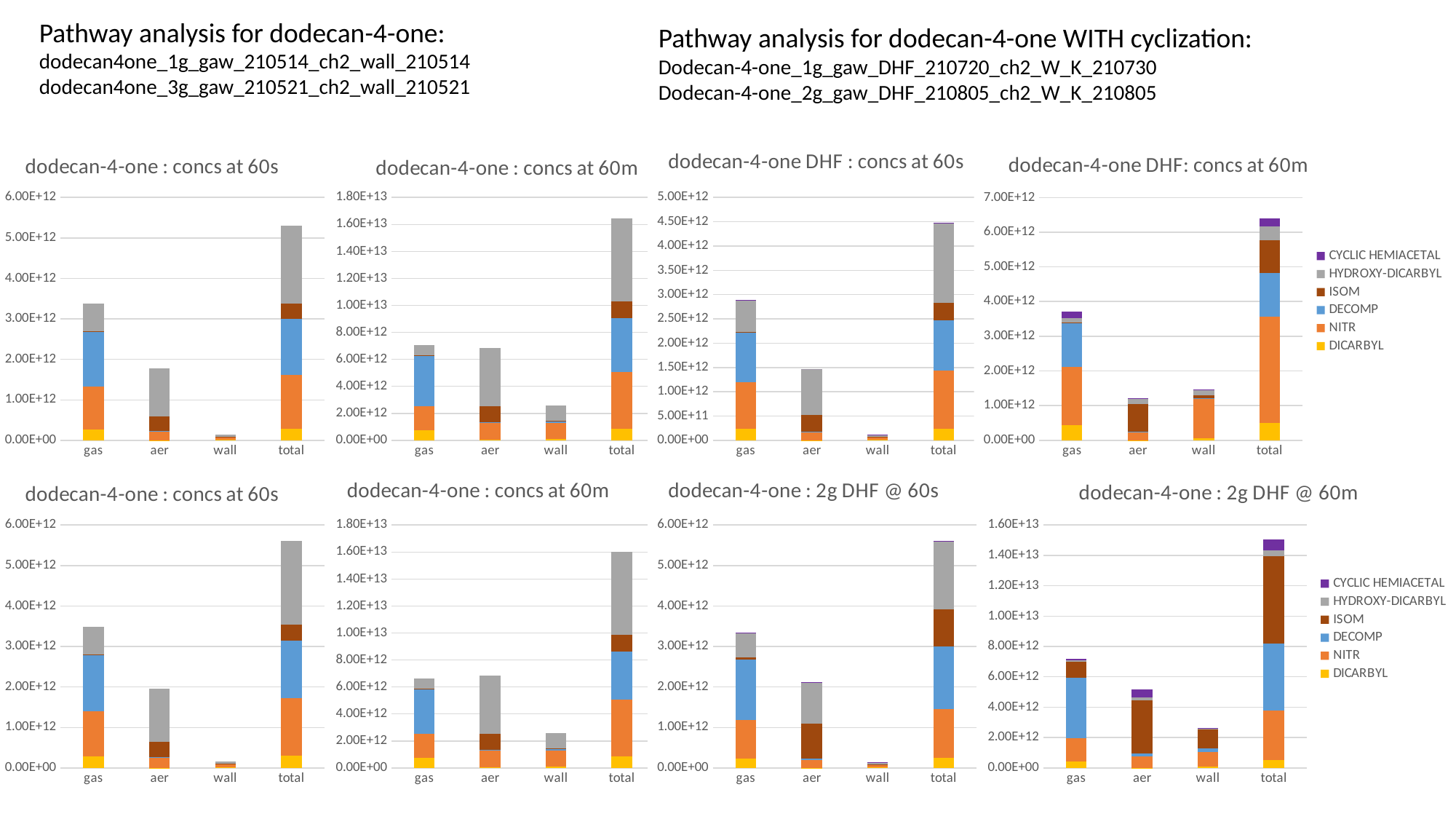

Pathway analysis for dodecan-4-one:
dodecan4one_1g_gaw_210514_ch2_wall_210514
dodecan4one_3g_gaw_210521_ch2_wall_210521
Pathway analysis for dodecan-4-one WITH cyclization:
Dodecan-4-one_1g_gaw_DHF_210720_ch2_W_K_210730
Dodecan-4-one_2g_gaw_DHF_210805_ch2_W_K_210805

### Chart: dodecan-4-one : concs at 60s

| Category | DICARBYL | NITR | DECOMP | ISOM | HYDROXY-DICARBYL |
|---|---|---|---|---|---|
| gas | 272265900000.0 | 1055282200000.0 | 1348177923000.0 | 11924890272.0 | 687543770000.0 |
| aer | 3833220000.0 | 208900900000.0 | 18821896023.608 | 363476143000.0 | 1187611800000.0 |
| wall | 12224230000.0 | 59337934000.0 | 15099612125.54 | 1113554874.5 | 48503388000.0 |
| total | 288323350000.0 | 1323521034000.0 | 1382099431149.148 | 376514588146.5 | 1923658958000.0 |

### Chart: dodecan-4-one : concs at 60m

| Category | DICARBYL | NITR | DECOMP | ISOM | HYDROXY-DICARBYL |
|---|---|---|---|---|---|
| gas | 725917000000.0 | 1784454200000.0 | 3795156435000.0 | 10798352308.0 | 721672320000.0 |
| aer | 34818400000.0 | 1231538000000.0 | 82680980379.9 | 1160416950000.0 | 4341914300000.0 |
| wall | 114587000000.0 | 1187996000000.0 | 117215859267.7 | 37508235980.0 | 1120366600000.0 |
| total | 875322400000.0 | 4203988200000.0 | 3995053274647.6 | 1208723538288.0 | 6183953220000.0 |

### Chart: dodecan-4-one DHF : concs at 60s

| Category | DICARBYL | NITR | DECOMP | ISOM | HYDROXY-DICARBYL | CYCLIC HEMIACETAL |
|---|---|---|---|---|---|---|
| gas | 230640498698.97995 | 968562400000.0 | 1019140481697.1846 | 13366727139.468884 | 642649905855.6 | 11423730999.06367 |
| aer | 2651628952.8804 | 162253830000.0 | 13099488192.608757 | 343949107797.4203 | 939347208425.84 | 237291404.72757146 |
| wall | 10772604585.0232 | 55506460000.0 | 11057503610.078176 | 1171413747.0438669 | 44241247417.219 | 1440701254.2794514 |
| total | 244064732236.88364 | 1186322690000.0 | 1043297473499.8715 | 358487248683.93304 | 1626238361698.659 | 13101723658.07069 |

### Chart: dodecan-4-one DHF: concs at 60m

| Category | DICARBYL | NITR | DECOMP | ISOM | HYDROXY-DICARBYL | CYCLIC HEMIACETAL |
|---|---|---|---|---|---|---|
| gas | 433448007123.778 | 1691177800000.0 | 1243005386442.9712 | 35991226040.296684 | 122204571900.91199 | 179836763262.927 |
| aer | 3987204881.7528005 | 244616390000.0 | 5818023398.833024 | 801133577868.8511 | 154210512362.594 | 2171909503.934614 |
| wall | 63182714165.019 | 1122604200000.0 | 23106140288.485344 | 97028886001.44191 | 132069842828.685 | 34042383557.212673 |
| total | 500617926170.5498 | 3058398390000.0 | 1271929550130.289 | 934153689910.59 | 408484927092.19104 | 216051056324.0743 |

### Chart: dodecan-4-one : concs at 60s

| Category | DICARBYL | NITR | DECOMP | ISOM | HYDROXY-DICARBYL |
|---|---|---|---|---|---|
| gas | 289442300000.0 | 1107150400000.0 | 1385756681000.0 | 11744583653.0 | 695672610000.0 |
| aer | 4430760000.0 | 238400840000.0 | 20959132897.828 | 389732405000.0 | 1306873200000.0 |
| wall | 14139130000.0 | 69179630000.0 | 17219362577.25 | 1228822234.7 | 55066149000.0 |
| total | 308012190000.0 | 1414730870000.0 | 1423935176475.0781 | 402705810887.7 | 2057611959000.0 |

### Chart: dodecan-4-one : concs at 60m

| Category | DICARBYL | NITR | DECOMP | ISOM | HYDROXY-DICARBYL |
|---|---|---|---|---|---|
| gas | 725914000000.0 | 1784430400000.0 | 3373140066000.0 | 10798035938.0 | 721657870000.0 |
| aer | 34817300000.0 | 1231497600000.0 | 82316555322.49998 | 1160378970000.0 | 4341746500000.0 |
| wall | 114595500000.0 | 1188082000000.0 | 116007707494.2 | 37552145900.0 | 1120571200000.0 |
| total | 875326800000.0 | 4204010000000.0 | 3571464328816.7 | 1208729151838.0 | 6183975570000.0 |

### Chart: dodecan-4-one : 2g DHF @ 60s

| Category | DICARBYL | NITR | DECOMP | ISOM | HYDROXY-DICARBYL | CYCLIC HEMIACETAL |
|---|---|---|---|---|---|---|
| gas | 234804059065.64908 | 949047603020.0 | 1495268947099.2646 | 48972850424.2784 | 606288185500.0 | 7258122802.33031 |
| aer | 3292980920.730022 | 197729972300.0 | 30836138501.35905 | 870610431401.0651 | 1016314913000.0 | 3908758831.4901066 |
| wall | 10946858771.310162 | 54783107899.0 | 15397143653.403702 | 10606617456.93891 | 42960882447.0 | 1968482551.7589781 |
| total | 249043898757.6892 | 1201560683219.0 | 1541502229254.027 | 930189899282.2826 | 1665563980947.0 | 13135364185.579393 |

### Chart: dodecan-4-one : 2g DHF @ 60m

| Category | DICARBYL | NITR | DECOMP | ISOM | HYDROXY-DICARBYL | CYCLIC HEMIACETAL |
|---|---|---|---|---|---|---|
| gas | 440908455911.05 | 1496939349100.0 | 3995226005263.2515 | 1075796986685.0984 | 59238969600.0 | 123121347374.46397 |
| aer | 14959826996.557 | 749195341000.0 | 212177533169.86118 | 3469415283719.126 | 213923310000.0 | 532163322817.8328 |
| wall | 68581102151.71901 | 999286748700.0 | 228493517010.32 | 1220068692105.482 | 69126764000.0 | 67922166568.4971 |
| total | 524449385059.326 | 3245421438800.0 | 4435897055443.434 | 5765280962509.709 | 342289043600.0 | 723206836760.794 |